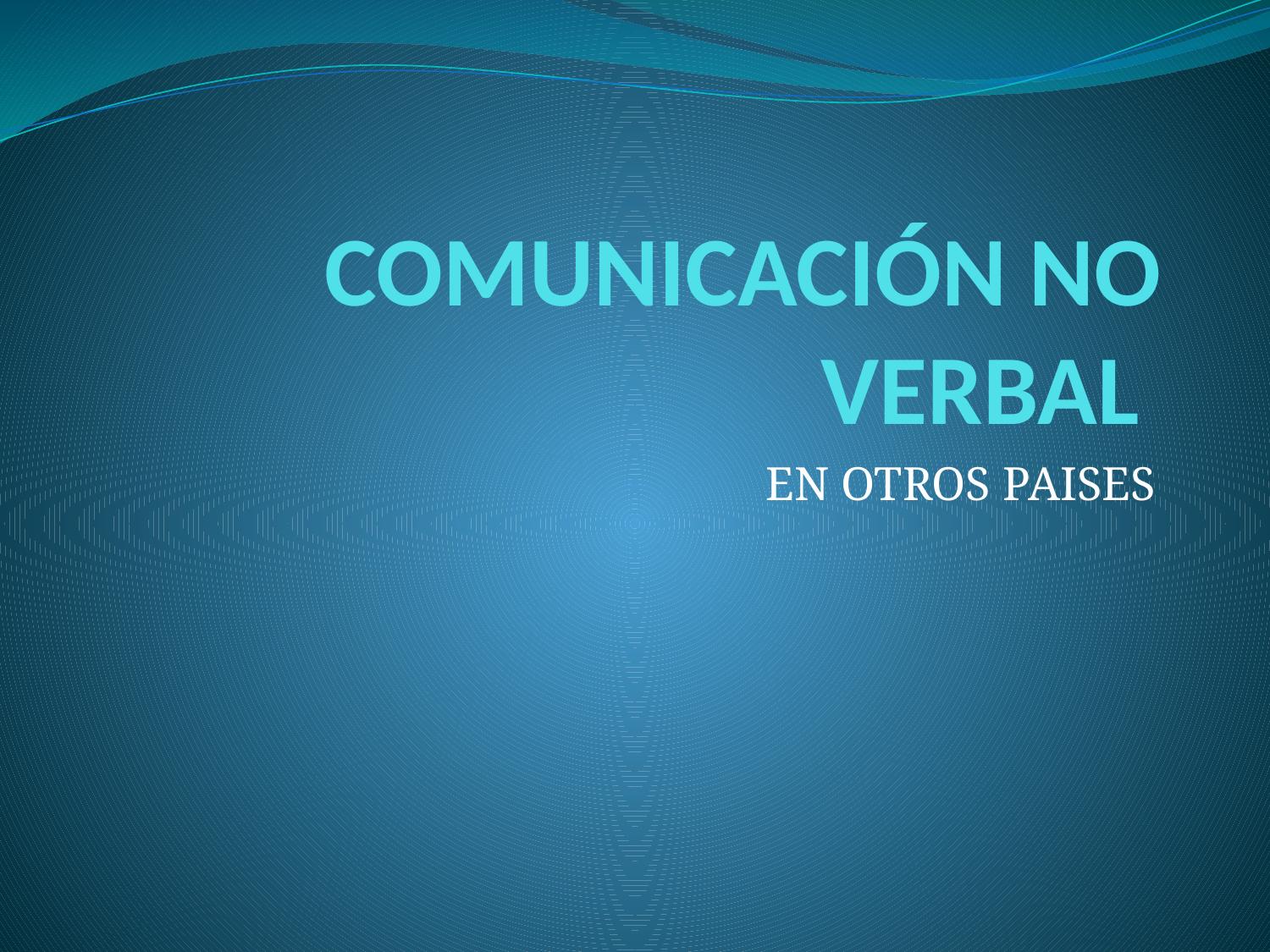

# COMUNICACIÓN NO VERBAL
EN OTROS PAISES